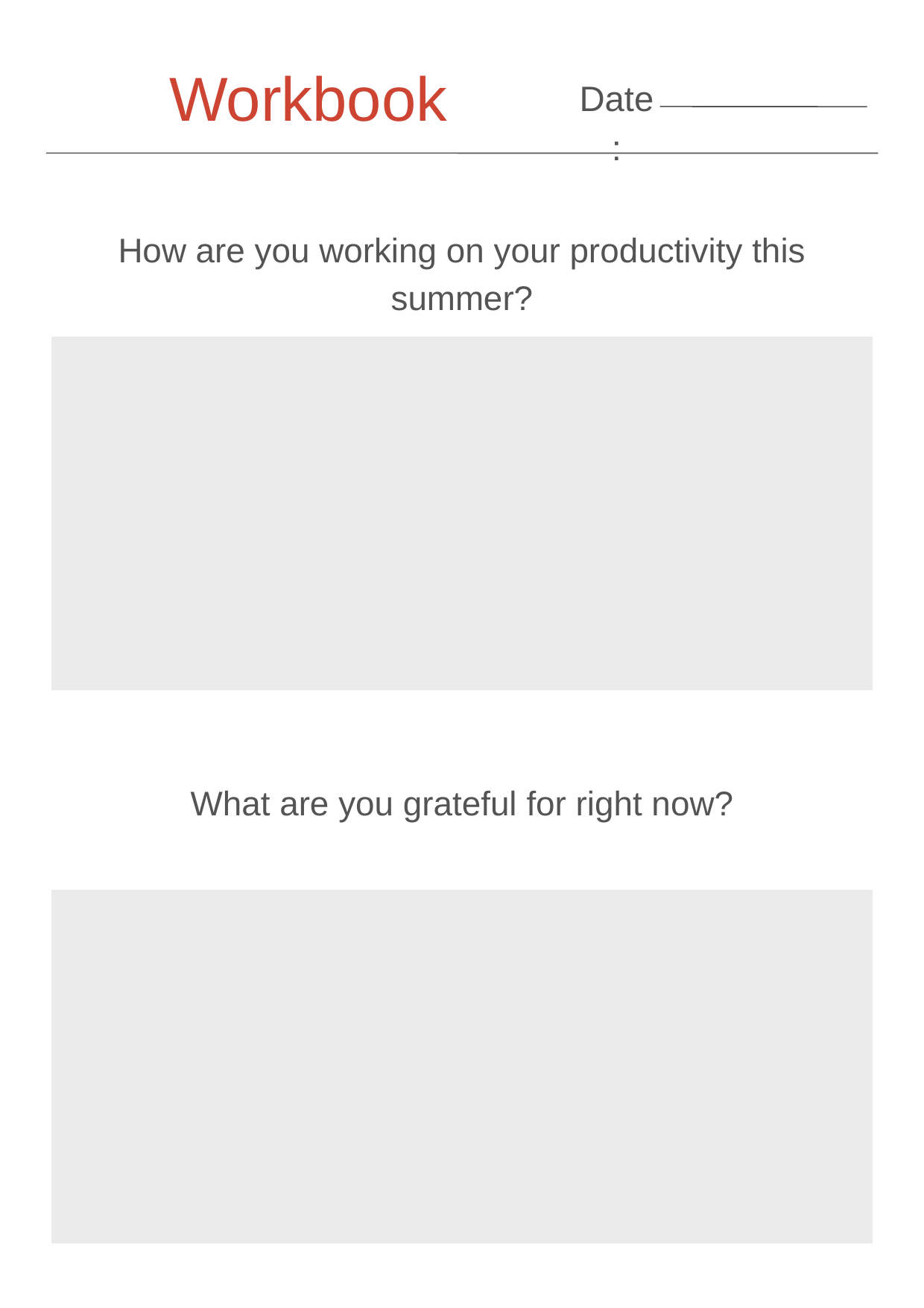

Workbook
Date:

How are you working on your productivity this summer?

What are you grateful for right now?